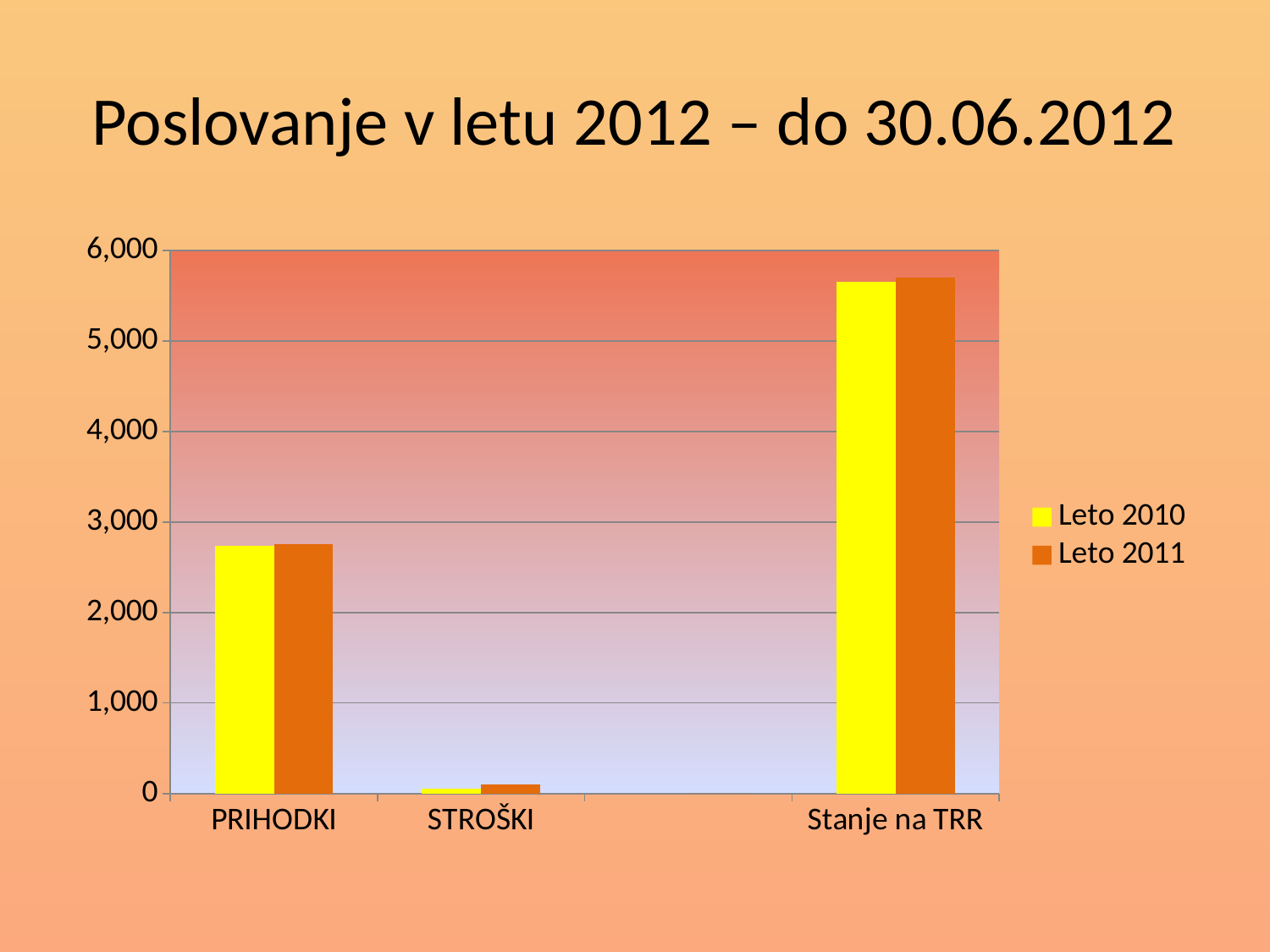

# Poslovanje v letu 2012 – do 30.06.2012

### Chart

| Category | Leto 2010 | Leto 2011 |
|---|---|---|
| PRIHODKI | 2737.43 | 2758.21 |
| STROŠKI | 54.82 | 102.57 |
|   | None | 0.0 |
| Stanje na TRR | 5650.24 | 5697.75 |